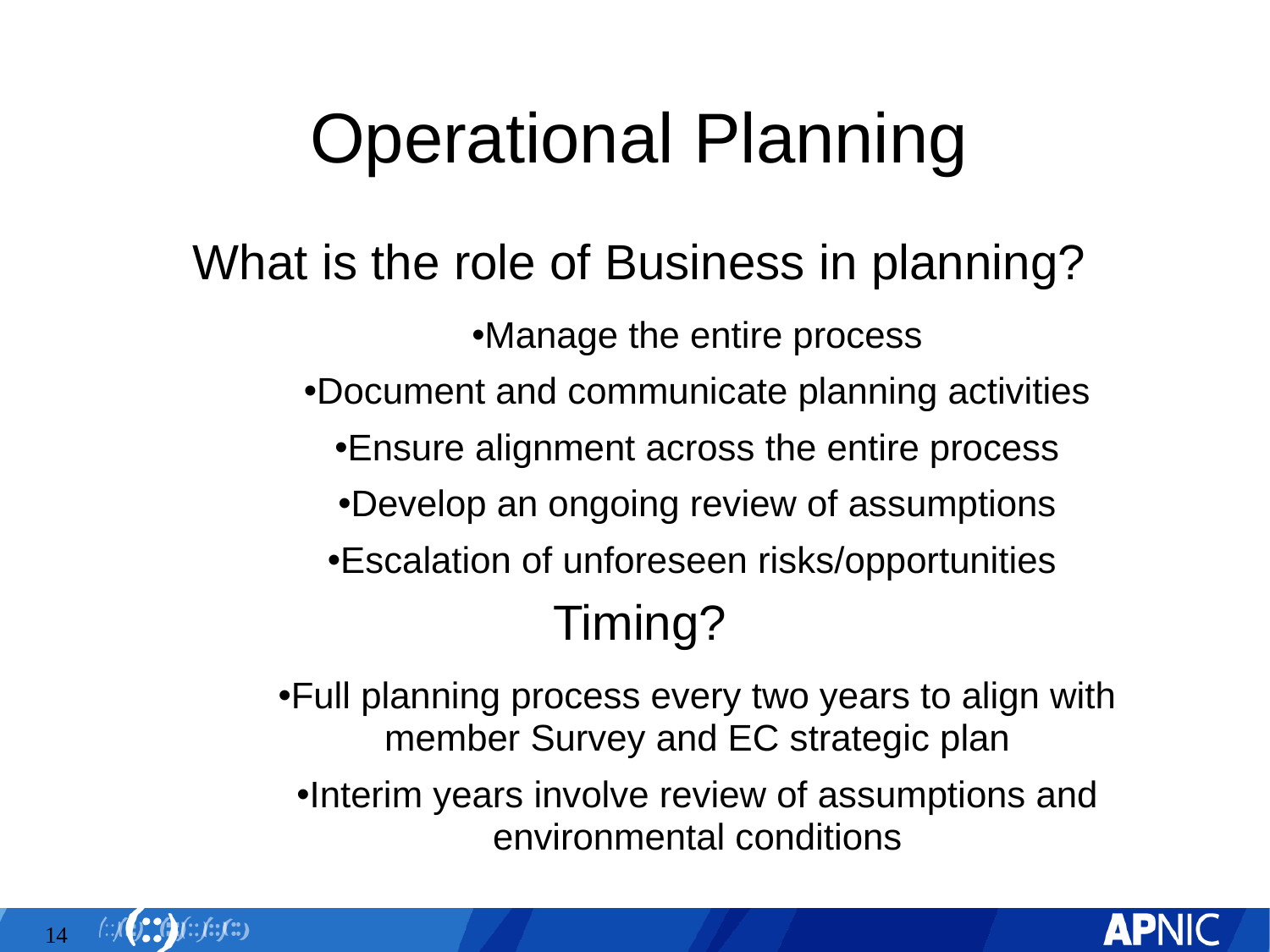

# Operational Planning
What is the role of Business in planning?
Manage the entire process
Document and communicate planning activities
Ensure alignment across the entire process
Develop an ongoing review of assumptions
Escalation of unforeseen risks/opportunities
Timing?
Full planning process every two years to align with member Survey and EC strategic plan
Interim years involve review of assumptions and environmental conditions

14